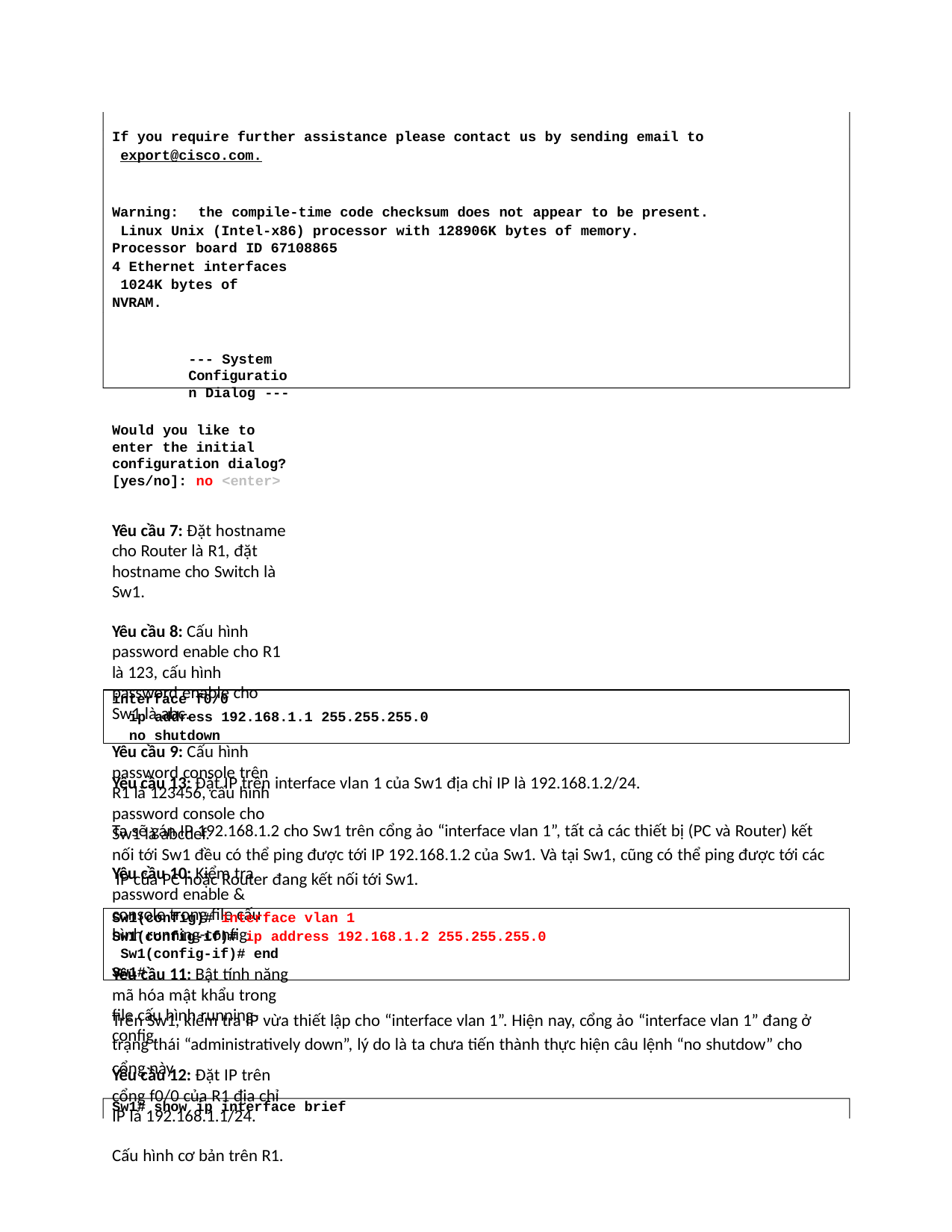

If you require further assistance please contact us by sending email to  export@cisco.com.

Warning:	the compile-time code checksum does not appear to be present.  Linux Unix (Intel-x86) processor with 128906K bytes of memory.
Processor board ID 67108865
4 Ethernet interfaces  1024K bytes of NVRAM.

--- System Configuration Dialog ---

Would you like to enter the initial configuration dialog? [yes/no]: no <enter>

Yêu cầu 7: Đặt hostname cho Router là R1, đặt hostname cho Switch là Sw1.

Yêu cầu 8: Cấu hình password enable cho R1 là 123, cấu hình password enable cho Sw1 là abc.

Yêu cầu 9: Cấu hình password console trên R1 là 123456, cấu hình password console cho Sw1 là abcdef.

Yêu cầu 10: Kiểm tra password enable & console trong file cấu hình running-config.

Yêu cầu 11: Bật tính năng mã hóa mật khẩu trong file cấu hình running-config.

Yêu cầu 12: Đặt IP trên cổng f0/0 của R1 địa chỉ IP là 192.168.1.1/24.

Cấu hình cơ bản trên R1.
interface f0/0
ip address 192.168.1.1 255.255.255.0
no shutdown
Yêu cầu 13: Đặt IP trên interface vlan 1 của Sw1 địa chỉ IP là 192.168.1.2/24.

Ta sẽ gán IP 192.168.1.2 cho Sw1 trên cổng ảo “interface vlan 1”, tất cả các thiết bị (PC và Router) kết  nối tới Sw1 đều có thể ping được tới IP 192.168.1.2 của Sw1. Và tại Sw1, cũng có thể ping được tới các  IP của PC hoặc Router đang kết nối tới Sw1.
Sw1(config)# interface vlan 1
Sw1(config-if)# ip address 192.168.1.2 255.255.255.0  Sw1(config-if)# end
Sw1#
Trên Sw1, kiểm tra IP vừa thiết lập cho “interface vlan 1”. Hiện nay, cổng ảo “interface vlan 1” đang ở  trạng thái “administratively down”, lý do là ta chưa tiến thành thực hiện câu lệnh “no shutdow” cho  cổng này.

Sw1# show ip interface brief